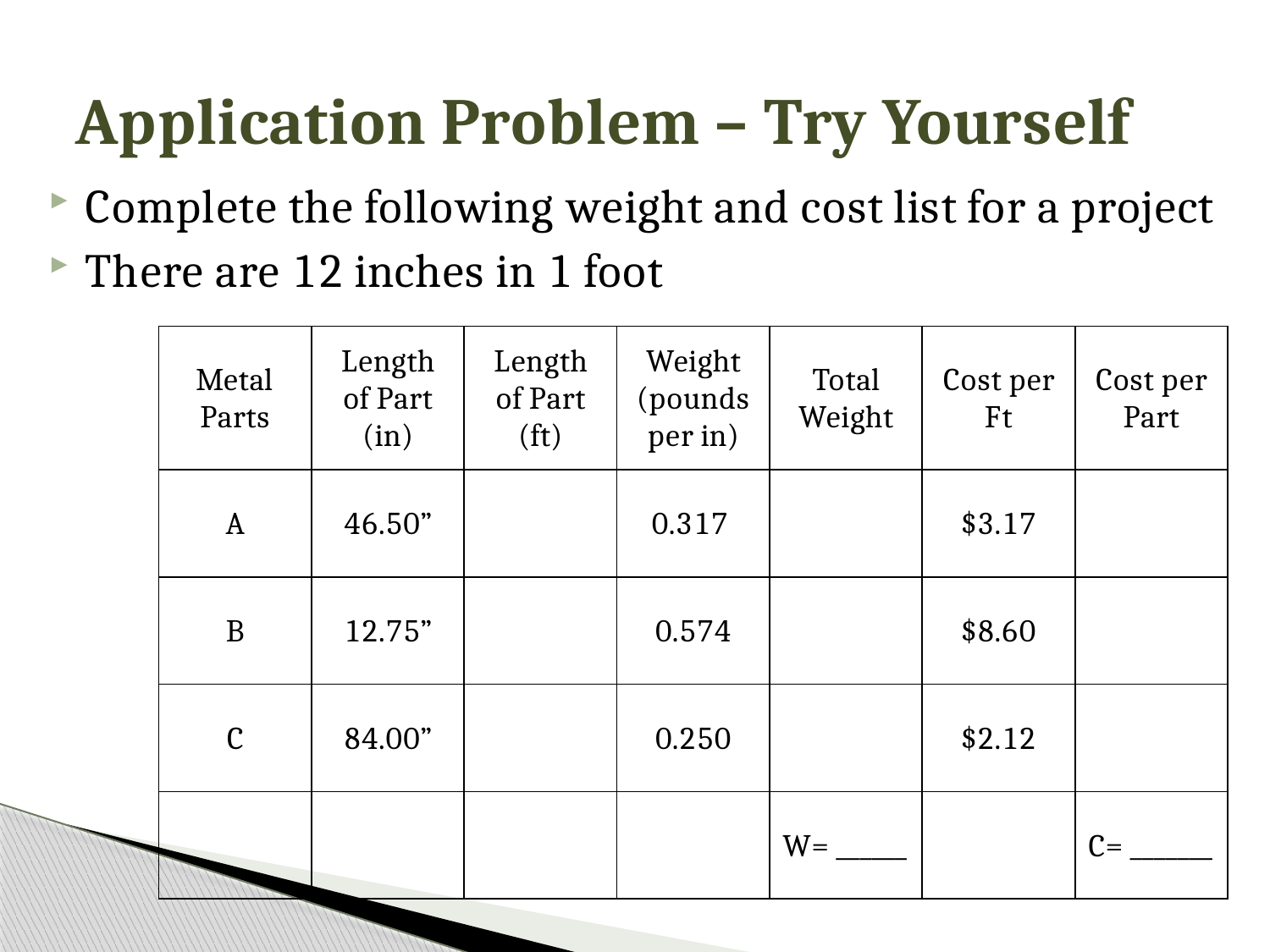

# Application Problem – Try Yourself
Complete the following weight and cost list for a project
There are 12 inches in 1 foot
| Metal Parts | Length of Part (in) | Length of Part (ft) | Weight (pounds per in) | Total Weight | Cost per Ft | Cost per Part |
| --- | --- | --- | --- | --- | --- | --- |
| A | 46.50” |  | 0.317 |  | $3.17 |  |
| B | 12.75” |  | 0.574 |  | $8.60 |  |
| C | 84.00” |  | 0.250 |  | $2.12 |  |
|  |  |  |  | W= \_\_\_\_\_\_ |  | C= \_\_\_\_\_\_\_ |